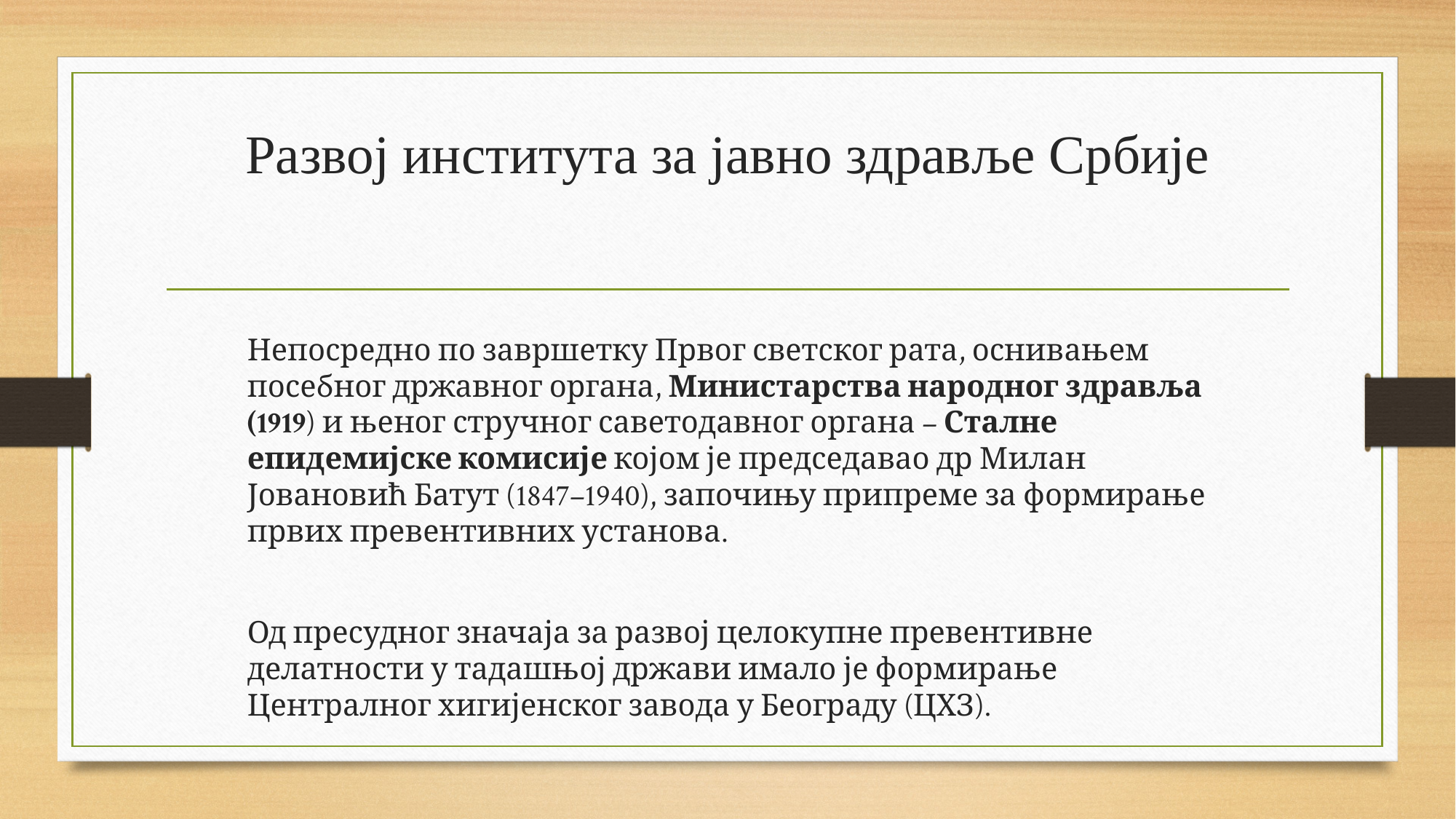

# Развој института за јавно здравље Србије
Непосредно по завршетку Првог светског рата, оснивањем посебног државног органа, Министарства народног здравља (1919) и њеног стручног саветодавног органа – Сталне епидемијске комисије којом је председавао др Милан Јовановић Батут (1847–1940), започињу припреме за формирање првих превентивних установа.

Од пресудног значаја за развој целокупне превентивне делатности у тадашњој држави имало је формирање Централног хигијенског завода у Београду (ЦХЗ).